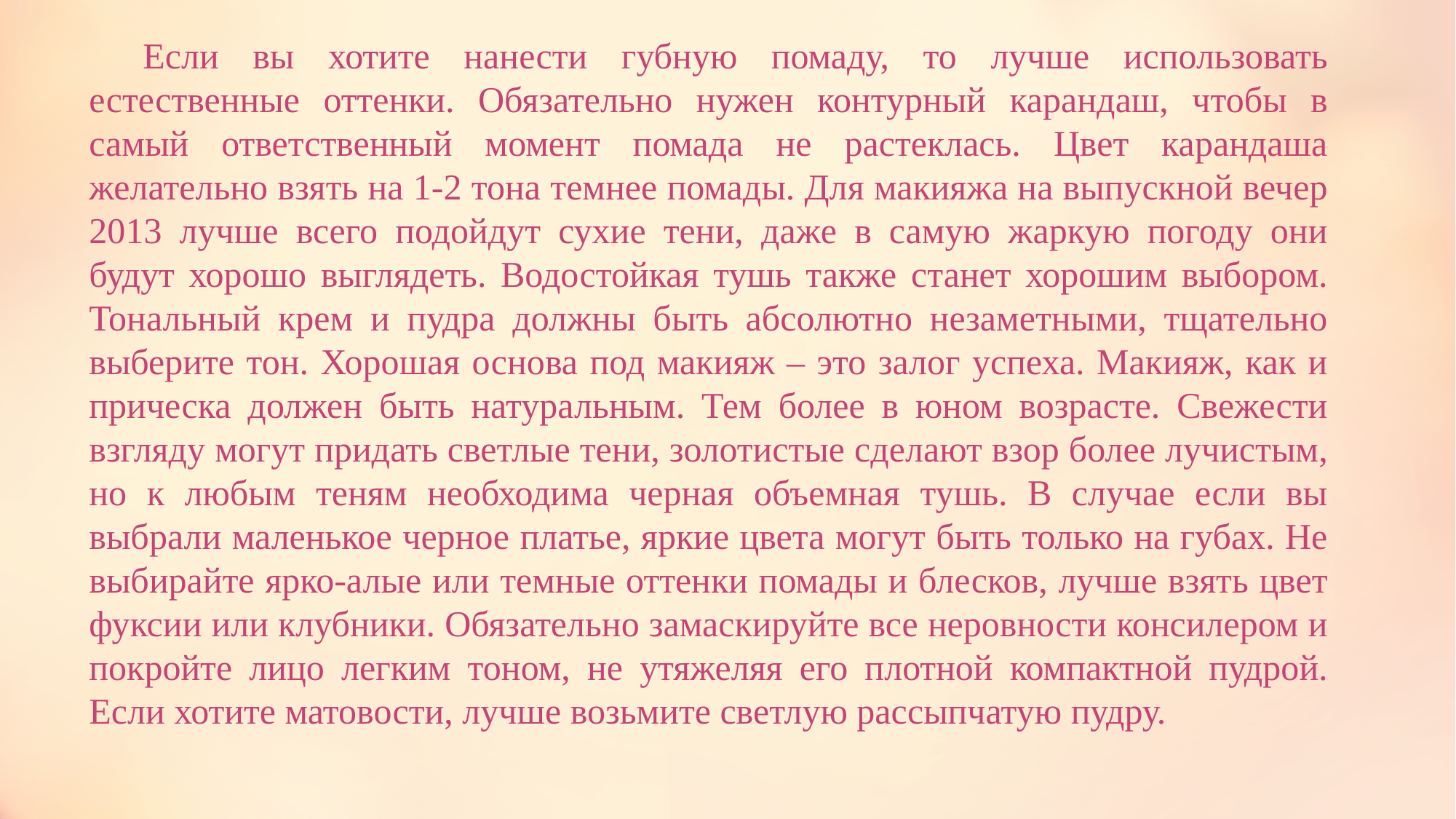

Если вы хотите нанести губную помаду, то лучше использовать естественные оттенки. Обязательно нужен контурный карандаш, чтобы в самый ответственный момент помада не растеклась. Цвет карандаша желательно взять на 1-2 тона темнее помады. Для макияжа на выпускной вечер 2013 лучше всего подойдут сухие тени, даже в самую жаркую погоду они будут хорошо выглядеть. Водостойкая тушь также станет хорошим выбором. Тональный крем и пудра должны быть абсолютно незаметными, тщательно выберите тон. Хорошая основа под макияж – это залог успеха. Макияж, как и прическа должен быть натуральным. Тем более в юном возрасте. Свежести взгляду могут придать светлые тени, золотистые сделают взор более лучистым, но к любым теням необходима черная объемная тушь. В случае если вы выбрали маленькое черное платье, яркие цвета могут быть только на губах. Не выбирайте ярко-алые или темные оттенки помады и блесков, лучше взять цвет фуксии или клубники. Обязательно замаскируйте все неровности консилером и покройте лицо легким тоном, не утяжеляя его плотной компактной пудрой. Если хотите матовости, лучше возьмите светлую рассыпчатую пудру.